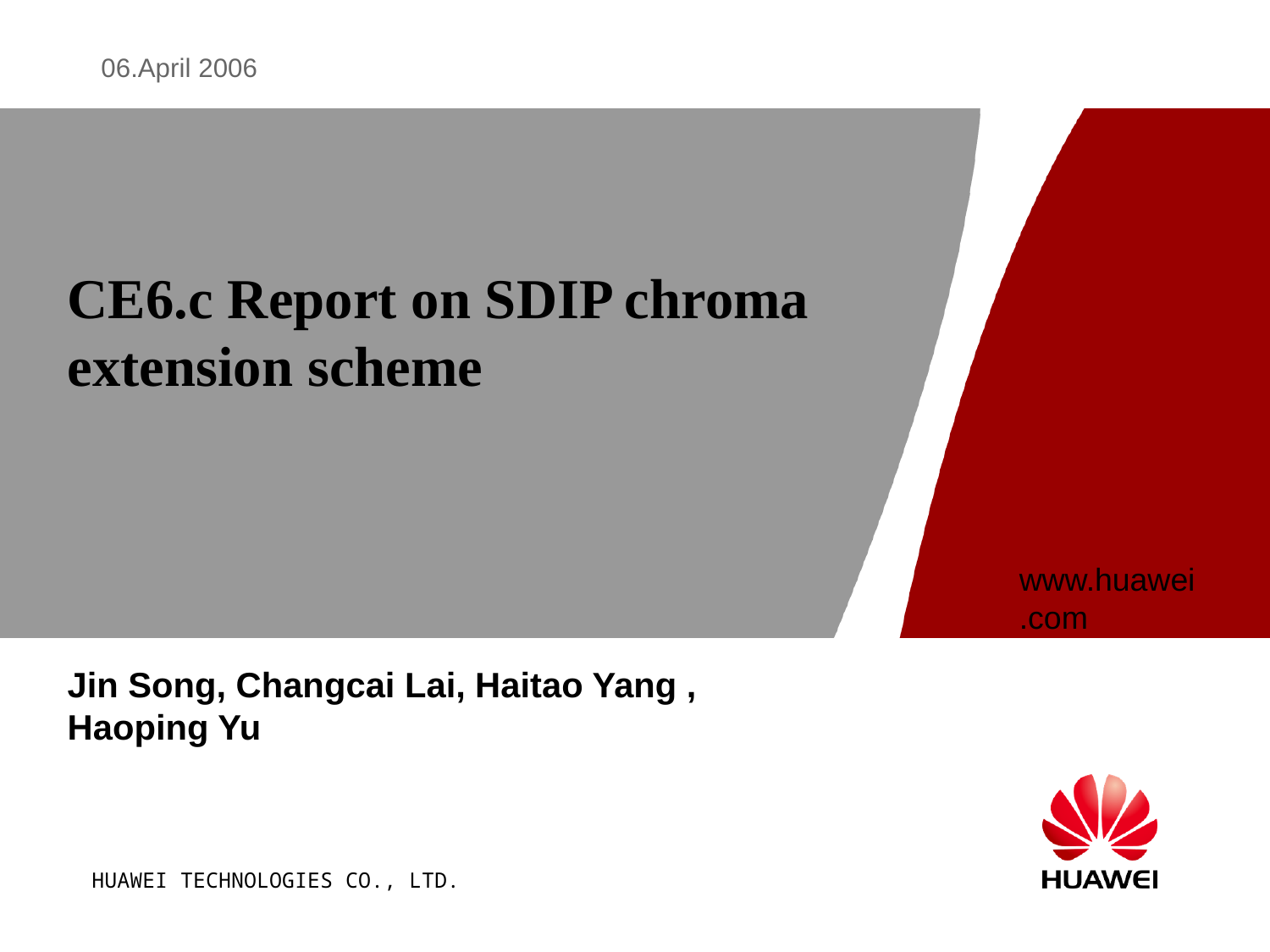

CE6.c Report on SDIP chroma extension scheme
Jin Song, Changcai Lai, Haitao Yang ,
Haoping Yu